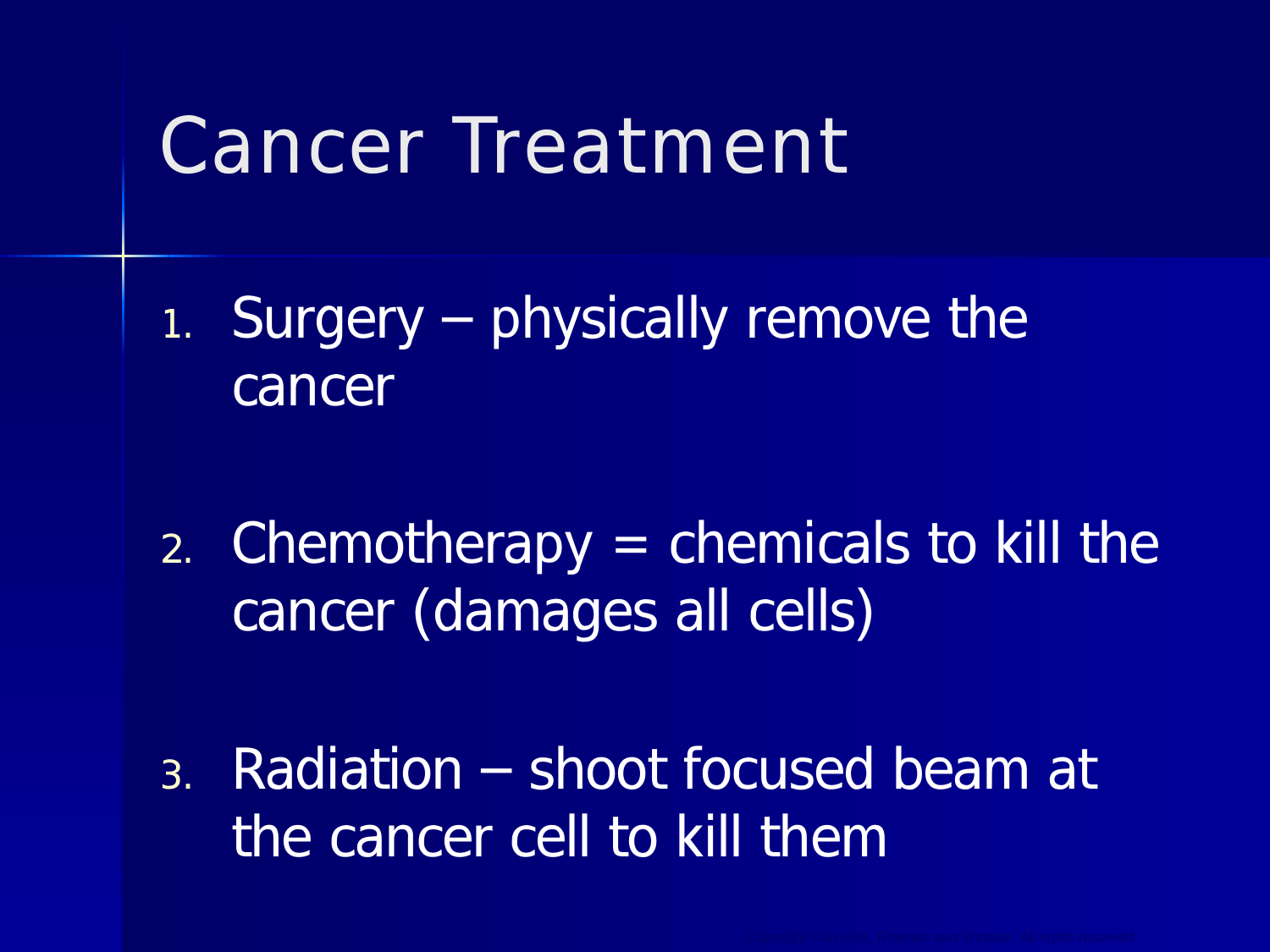

# Cancer Treatment
Surgery – physically remove the cancer

Chemotherapy = chemicals to kill the cancer (damages all cells)

Radiation – shoot focused beam at the cancer cell to kill them